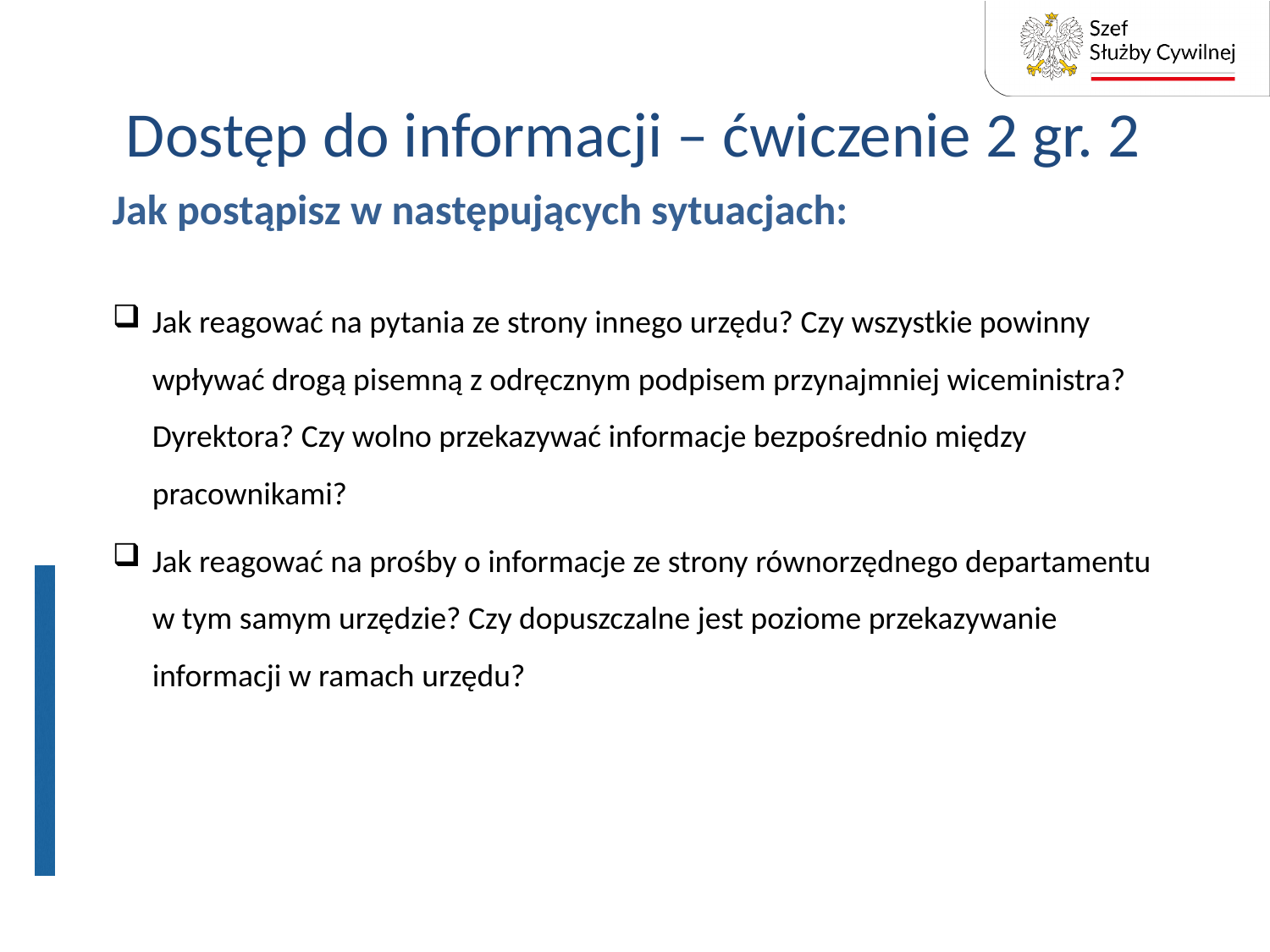

# Dostęp do informacji – ćwiczenie 2 gr. 2
Jak postąpisz w następujących sytuacjach:
Jak reagować na pytania ze strony innego urzędu? Czy wszystkie powinny wpływać drogą pisemną z odręcznym podpisem przynajmniej wiceministra? Dyrektora? Czy wolno przekazywać informacje bezpośrednio między pracownikami?
Jak reagować na prośby o informacje ze strony równorzędnego departamentu w tym samym urzędzie? Czy dopuszczalne jest poziome przekazywanie informacji w ramach urzędu?